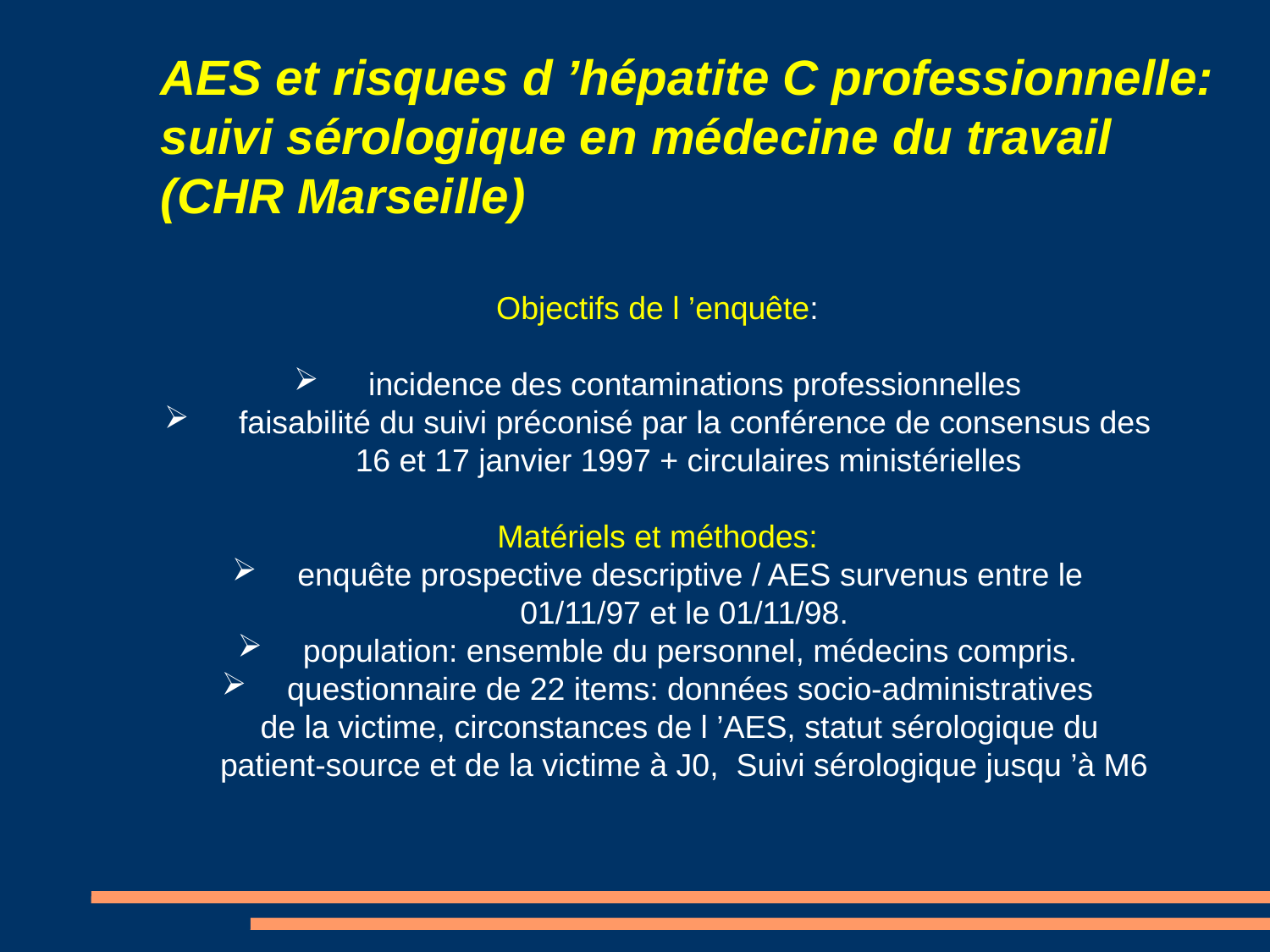

# AES et risques d ’hépatite C professionnelle: suivi sérologique en médecine du travail (CHR Marseille)‏

Objectifs de l ’enquête:

     incidence des contaminations professionnelles
     faisabilité du suivi préconisé par la conférence de consensus des
       16 et 17 janvier 1997 + circulaires ministérielles

Matériels et méthodes:
    enquête prospective descriptive / AES survenus entre le
      01/11/97 et le 01/11/98.
    population: ensemble du personnel, médecins compris.
    questionnaire de 22 items: données socio-administratives
      de la victime, circonstances de l ’AES, statut sérologique du
      patient-source et de la victime à J0,  Suivi sérologique jusqu ’à M6